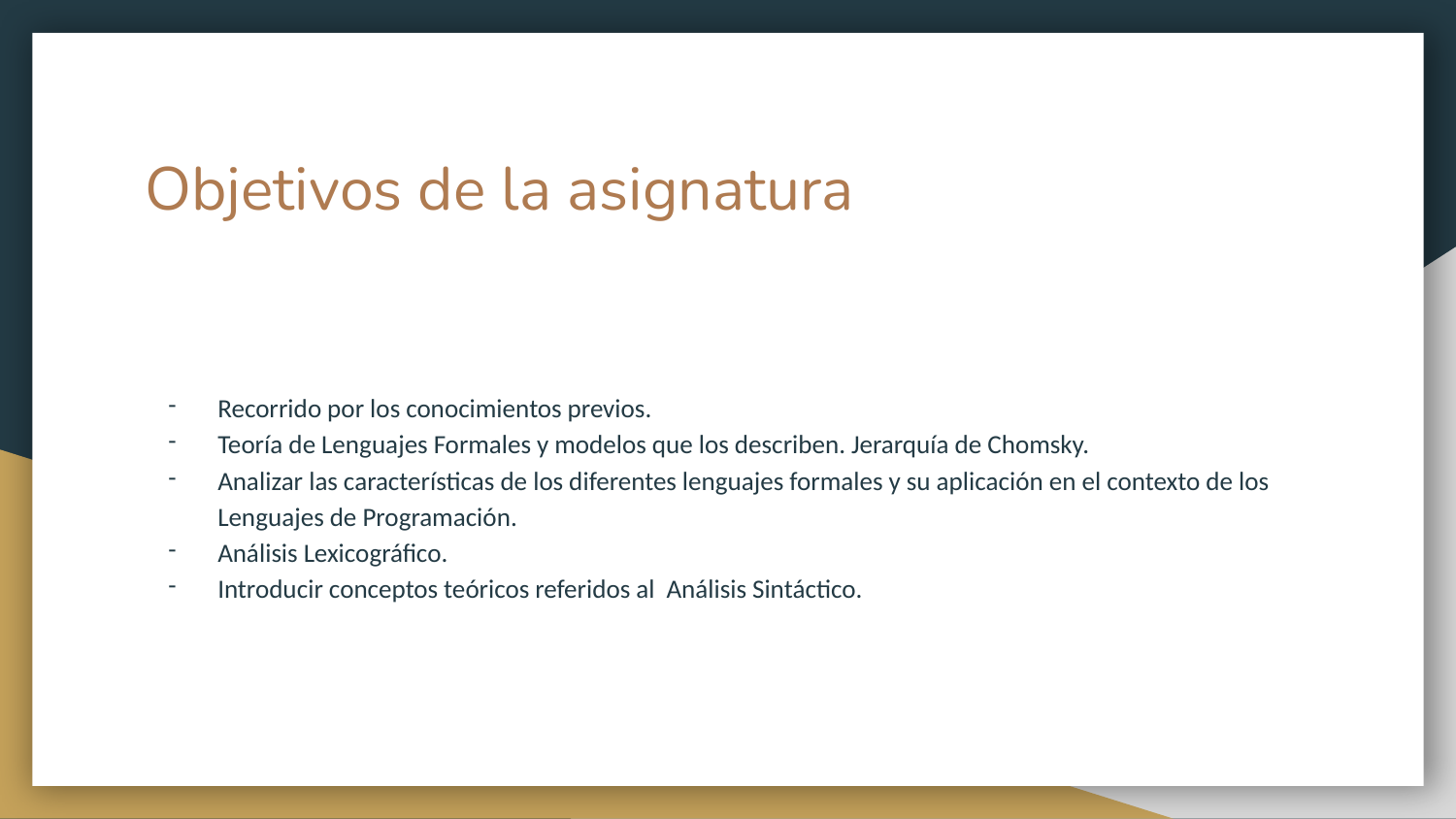

# Objetivos de la asignatura

Recorrido por los conocimientos previos.
Teoría de Lenguajes Formales y modelos que los describen. Jerarquía de Chomsky.
Analizar las características de los diferentes lenguajes formales y su aplicación en el contexto de los Lenguajes de Programación.
Análisis Lexicográfico.
Introducir conceptos teóricos referidos al  Análisis Sintáctico.